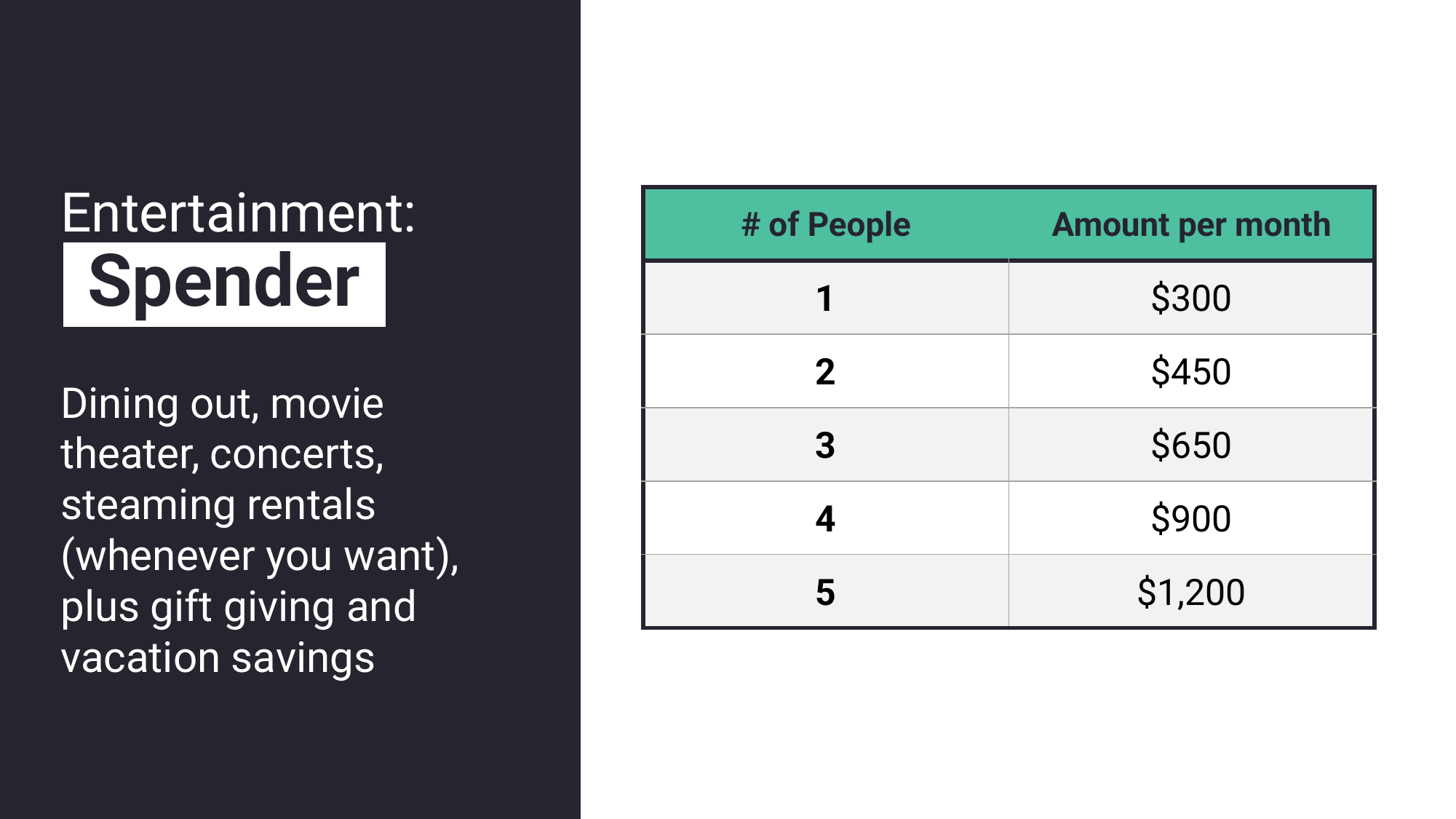

# Entertainment: Spender
| # of People | Amount per month |
| --- | --- |
| 1 | $300 |
| 2 | $450 |
| 3 | $650 |
| 4 | $900 |
| 5 | $1,200 |

Dining out, movie theater, concerts, steaming rentals (whenever you want), plus gift giving and vacation savings